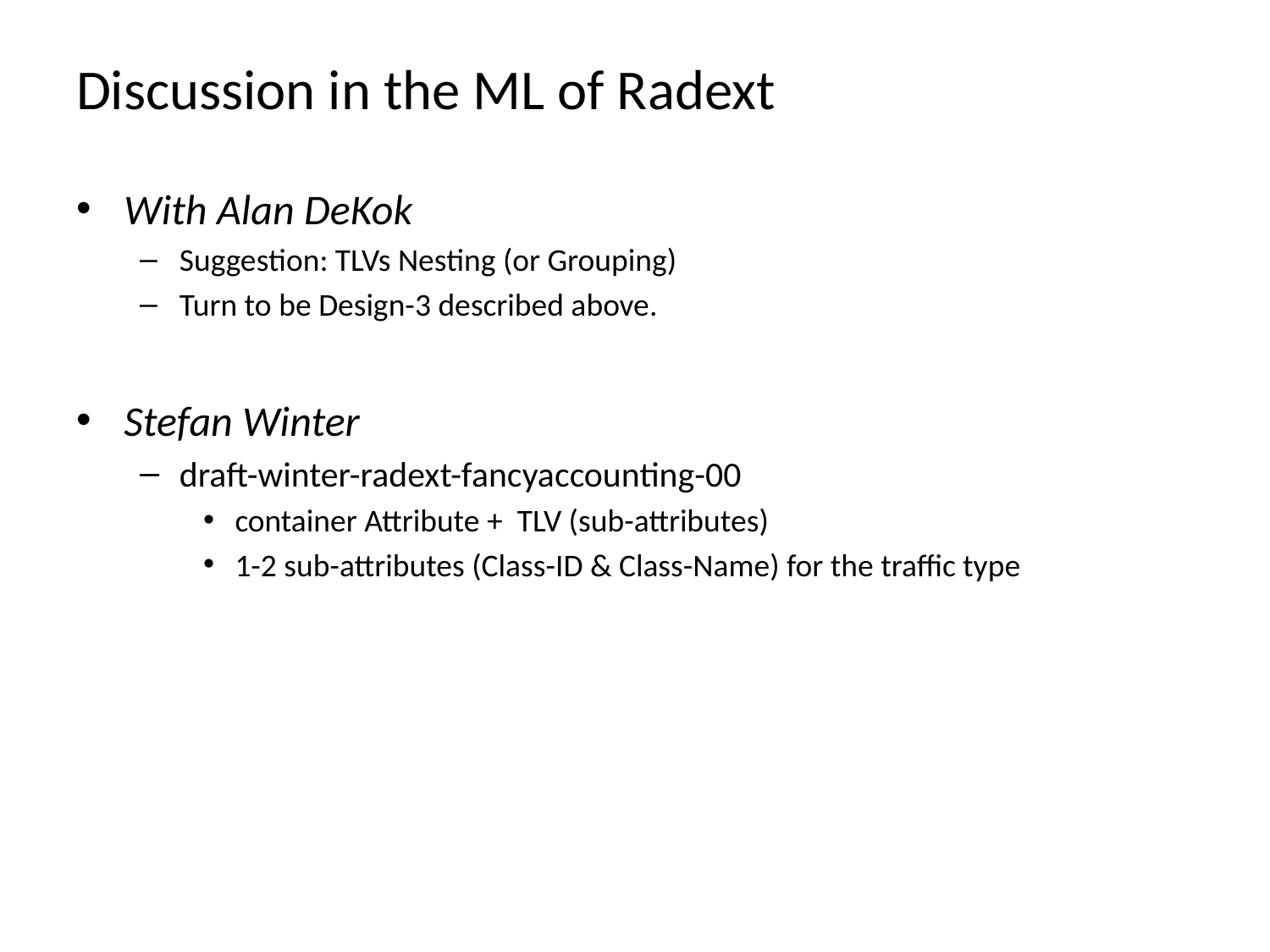

# Discussion in the ML of Radext
With Alan DeKok
Suggestion: TLVs Nesting (or Grouping)
Turn to be Design-3 described above.

Stefan Winter
draft-winter-radext-fancyaccounting-00
container Attribute +  TLV (sub-attributes)
1-2 sub-attributes (Class-ID & Class-Name) for the traffic type